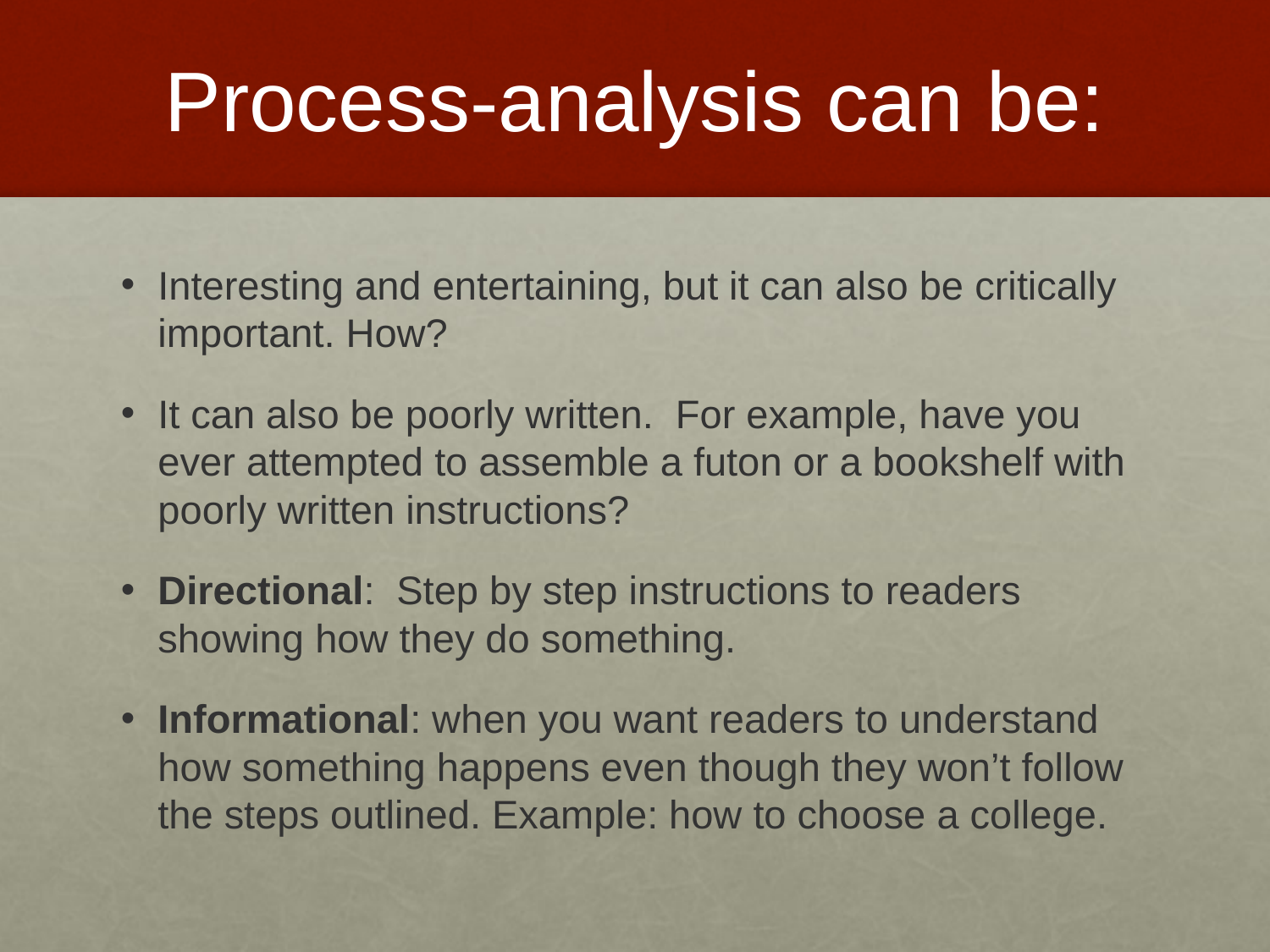

# Process-analysis can be:
Interesting and entertaining, but it can also be critically important. How?
It can also be poorly written.  For example, have you ever attempted to assemble a futon or a bookshelf with poorly written instructions?
Directional:  Step by step instructions to readers showing how they do something.
Informational: when you want readers to understand how something happens even though they won’t follow the steps outlined. Example: how to choose a college.